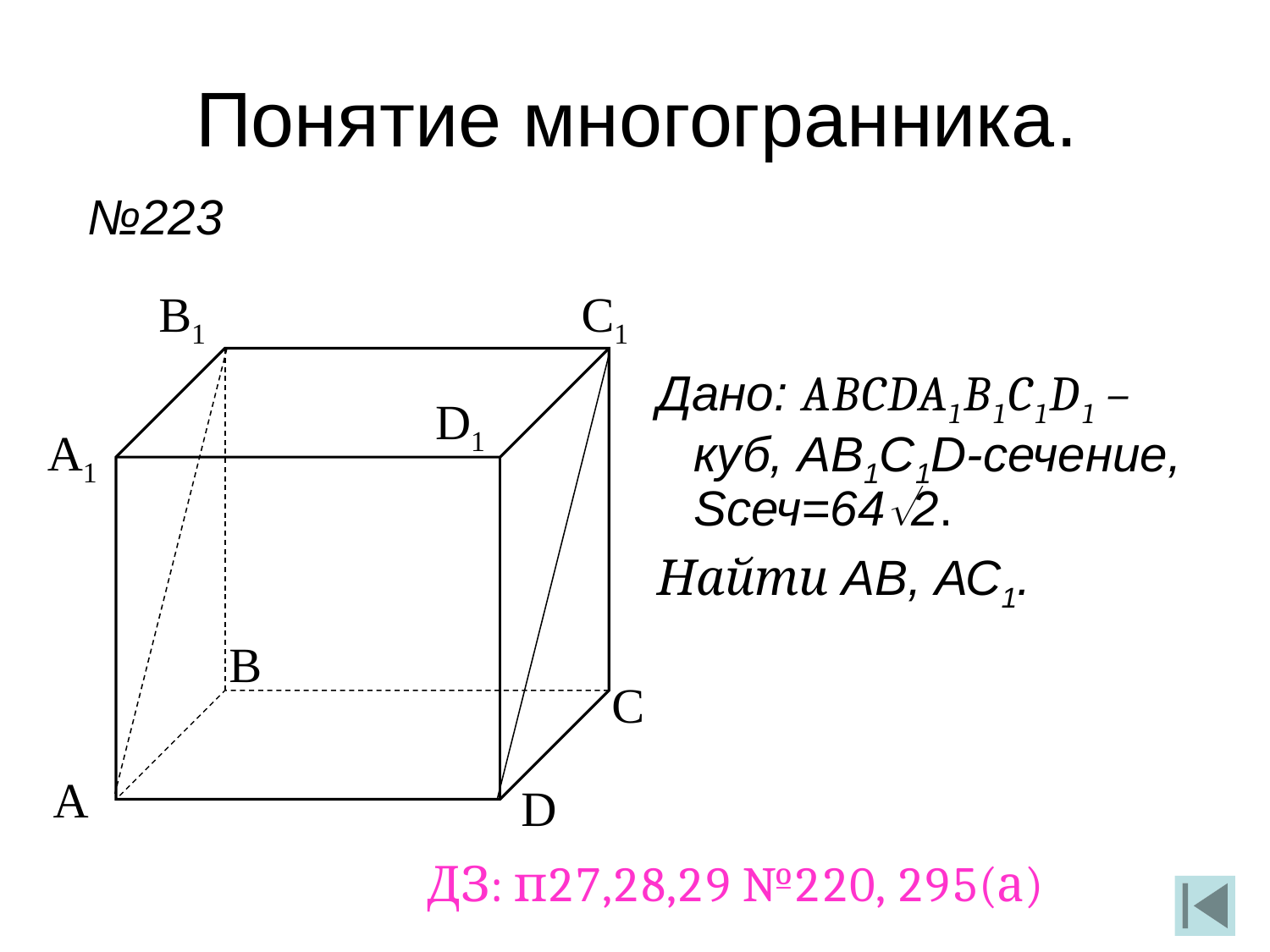

Понятие многогранника.
№223
B1
C1

D1
А1
В
С
А
D

Дано: ABCDA1B1C1D1 – куб, АВ1С1D-сечение, Sсеч=64√2.
Найти АВ, АС1.
ДЗ: п27,28,29 №220, 295(а)